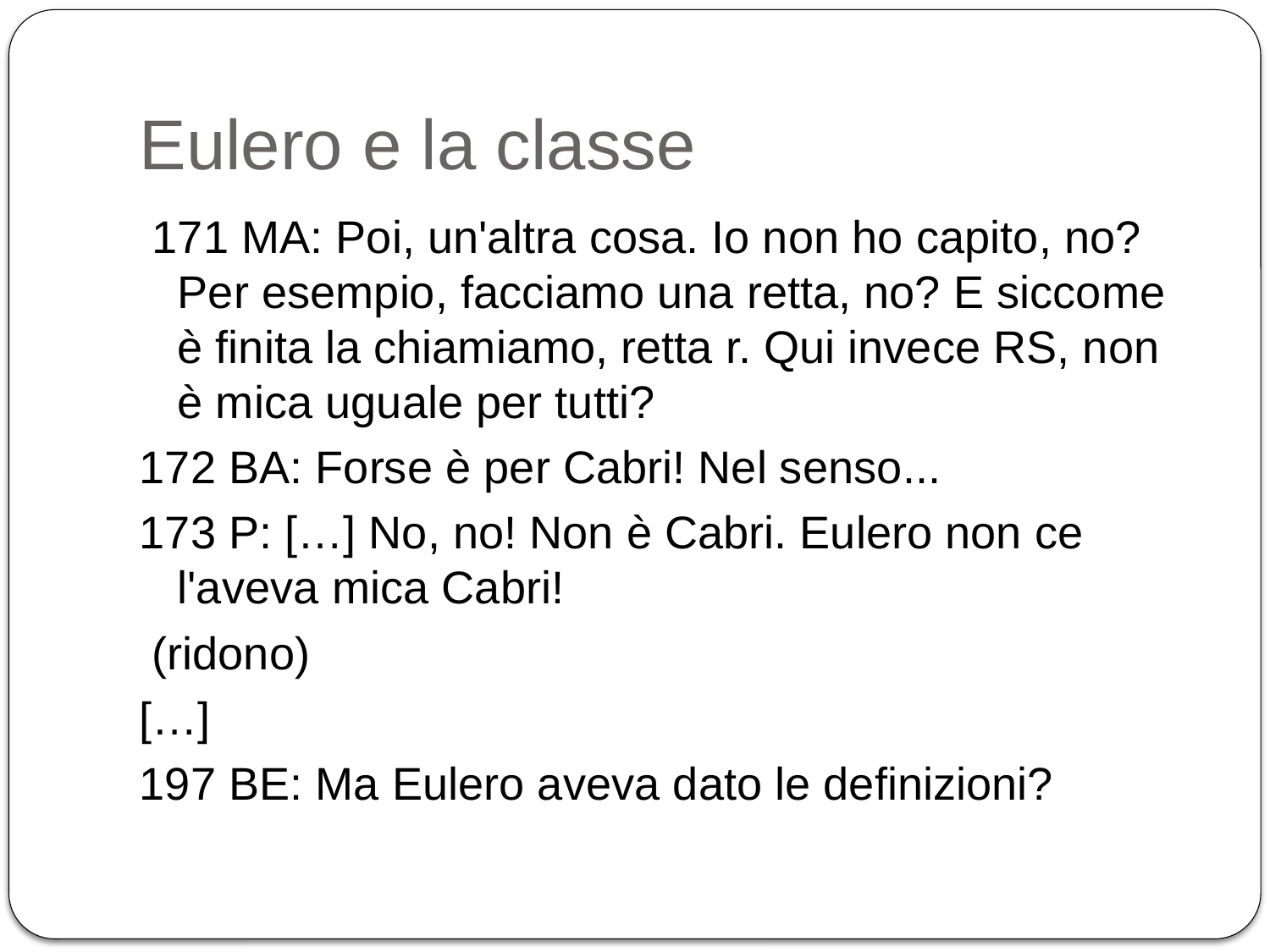

# Eulero e la classe
 171 MA: Poi, un'altra cosa. Io non ho capito, no? Per esempio, facciamo una retta, no? E siccome è finita la chiamiamo, retta r. Qui invece RS, non è mica uguale per tutti?
172 BA: Forse è per Cabri! Nel senso...
173 P: […] No, no! Non è Cabri. Eulero non ce l'aveva mica Cabri!
 (ridono)
[…]
197 BE: Ma Eulero aveva dato le definizioni?